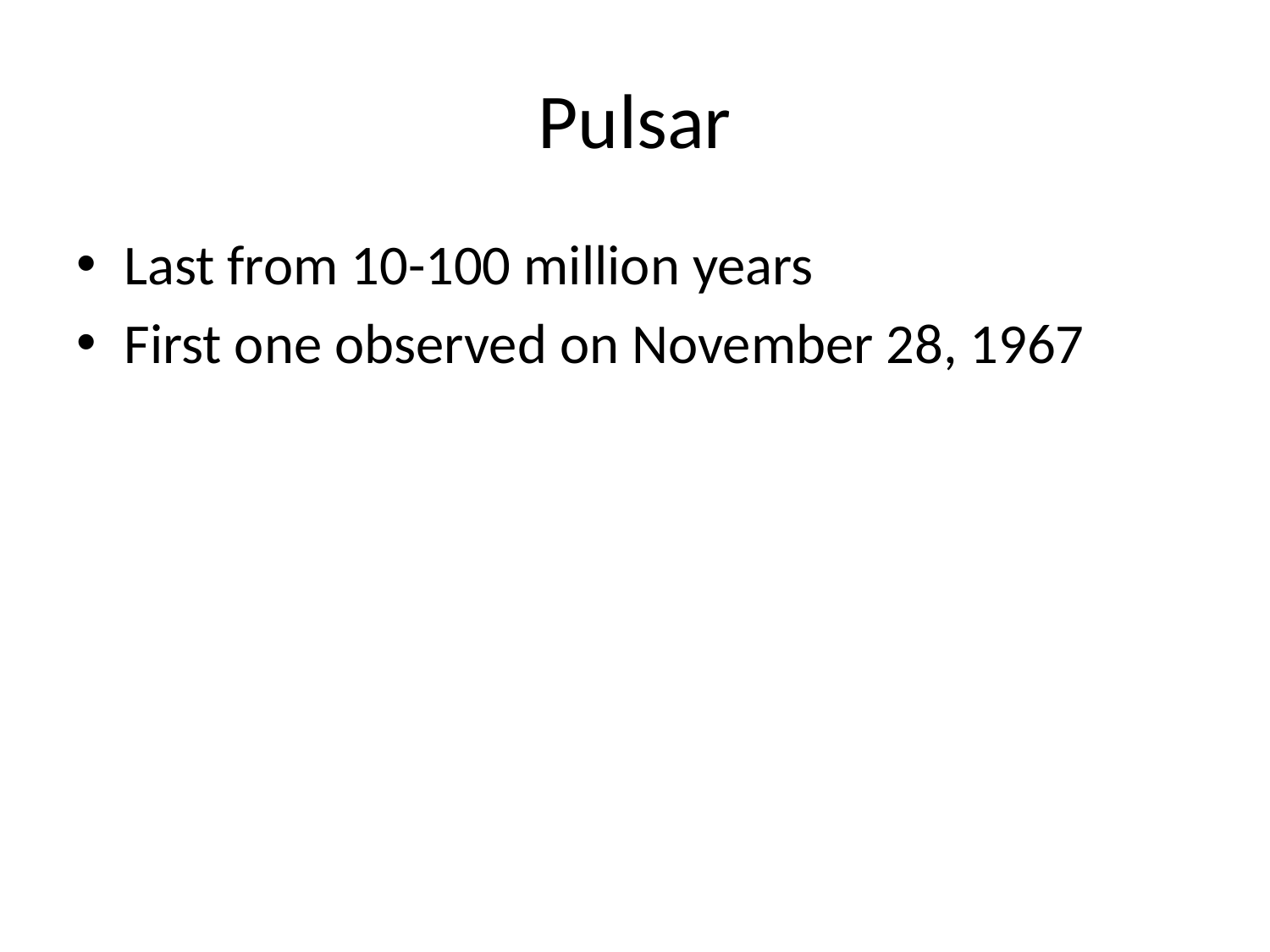

# Pulsar
Last from 10-100 million years
First one observed on November 28, 1967